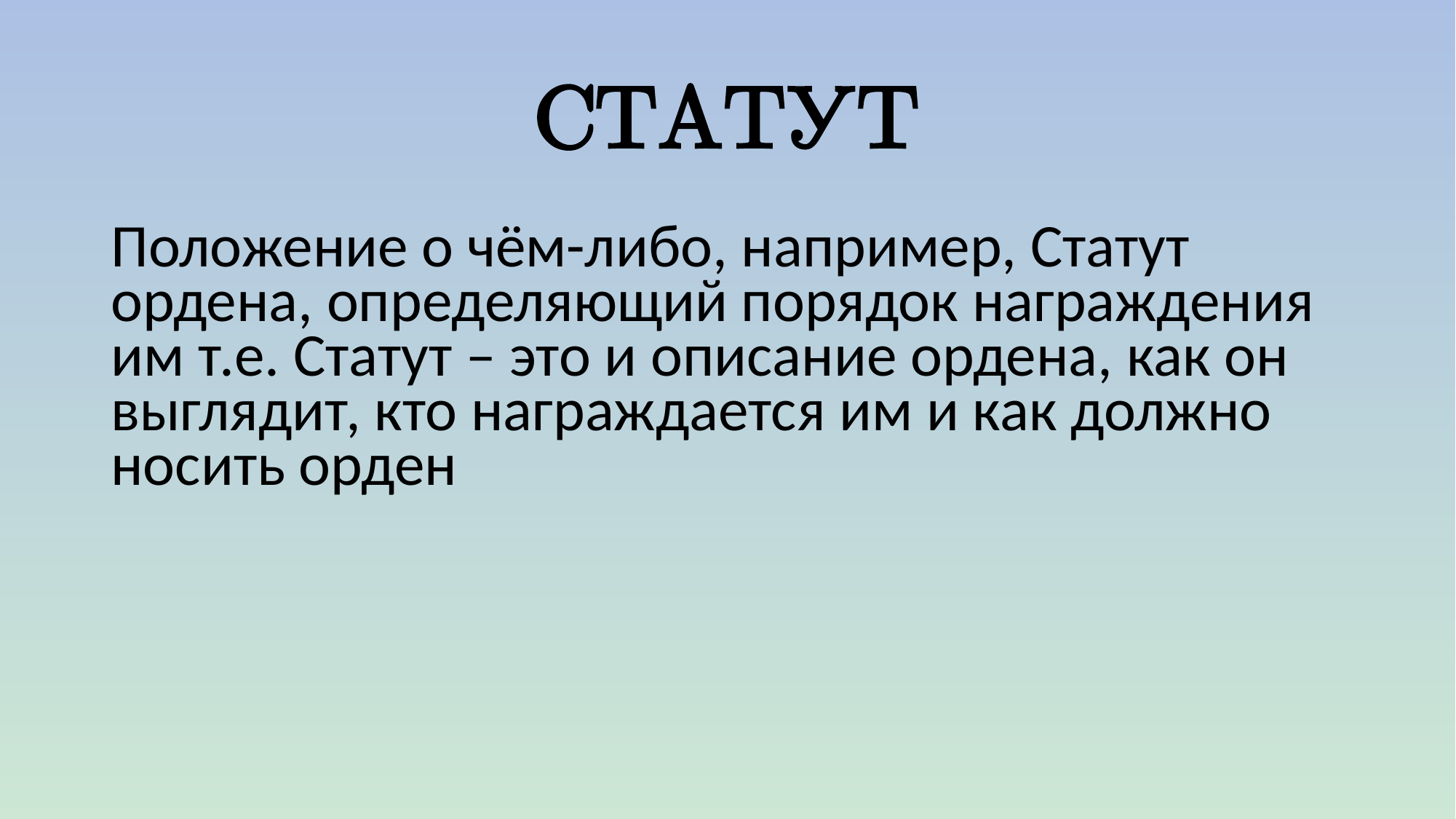

# СТАТУТ
Положение о чём-либо, например, Статут ордена, определяющий порядок награждения им т.е. Статут – это и описание ордена, как он выглядит, кто награждается им и как должно носить орден